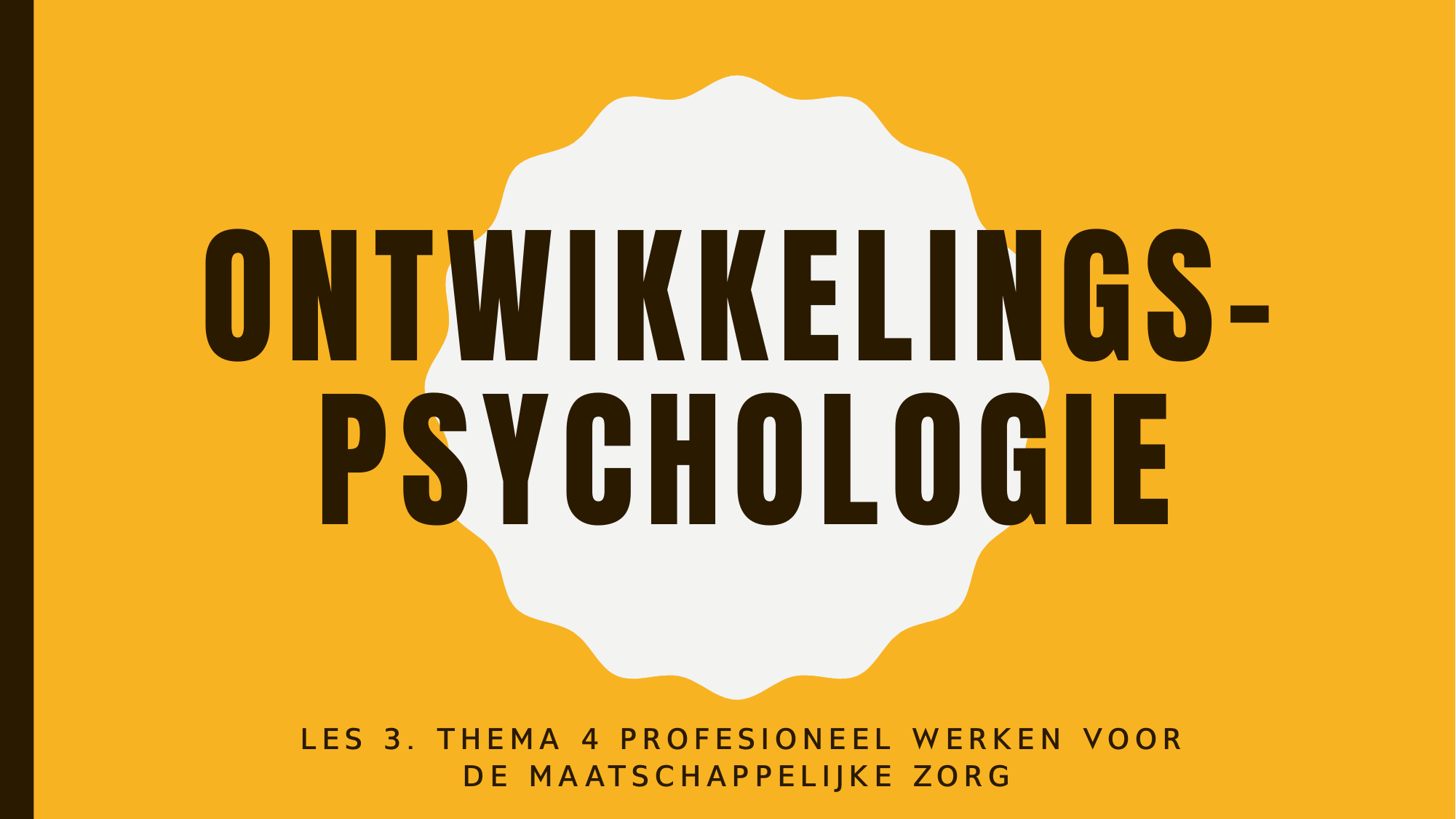

# Ontwikkelings-psychologie
Les 3. thema 4 profesioneel werken voor de maatschappelijke zorg